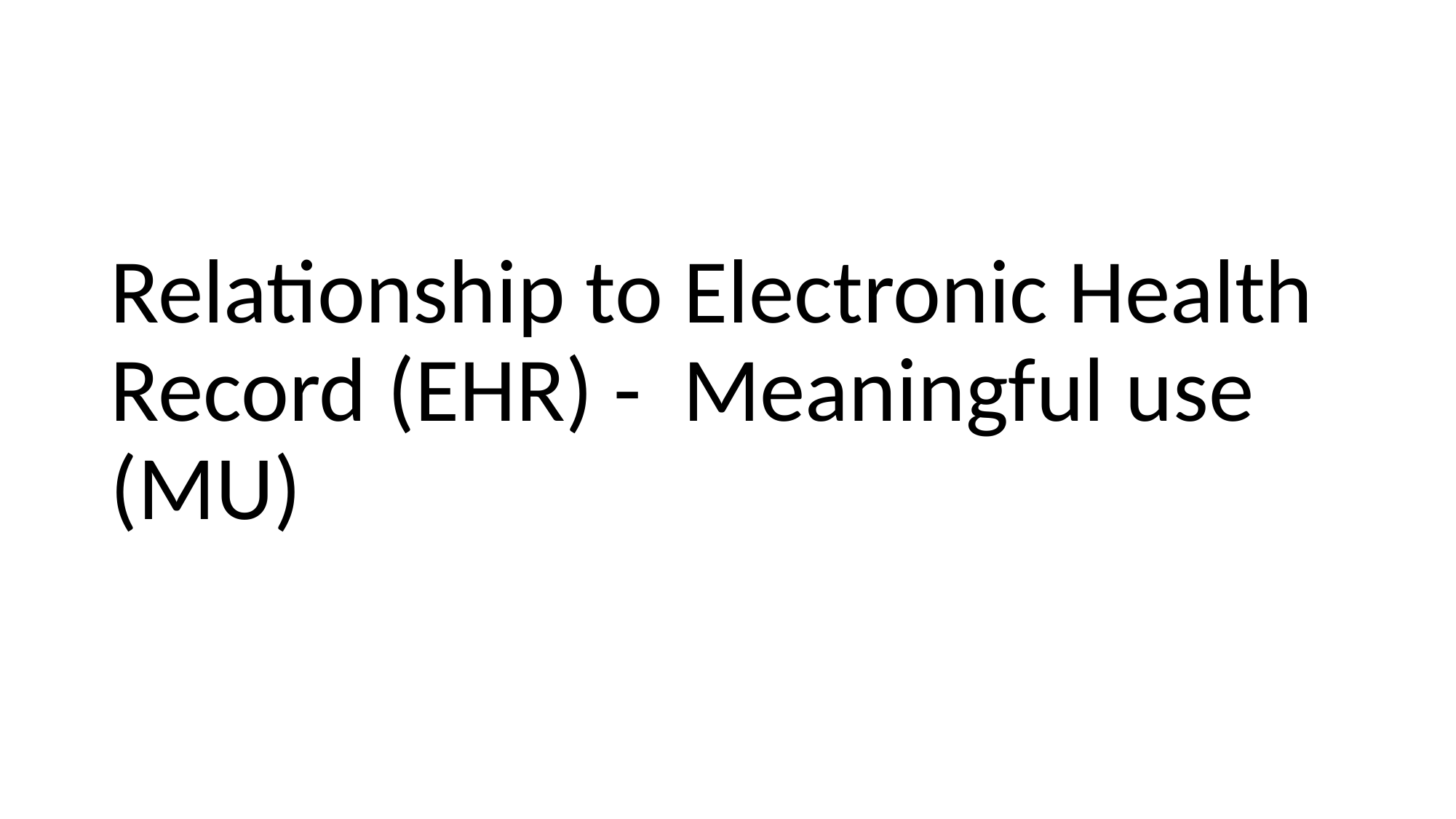

# Relationship to Electronic Health Record (EHR) -  Meaningful use (MU)